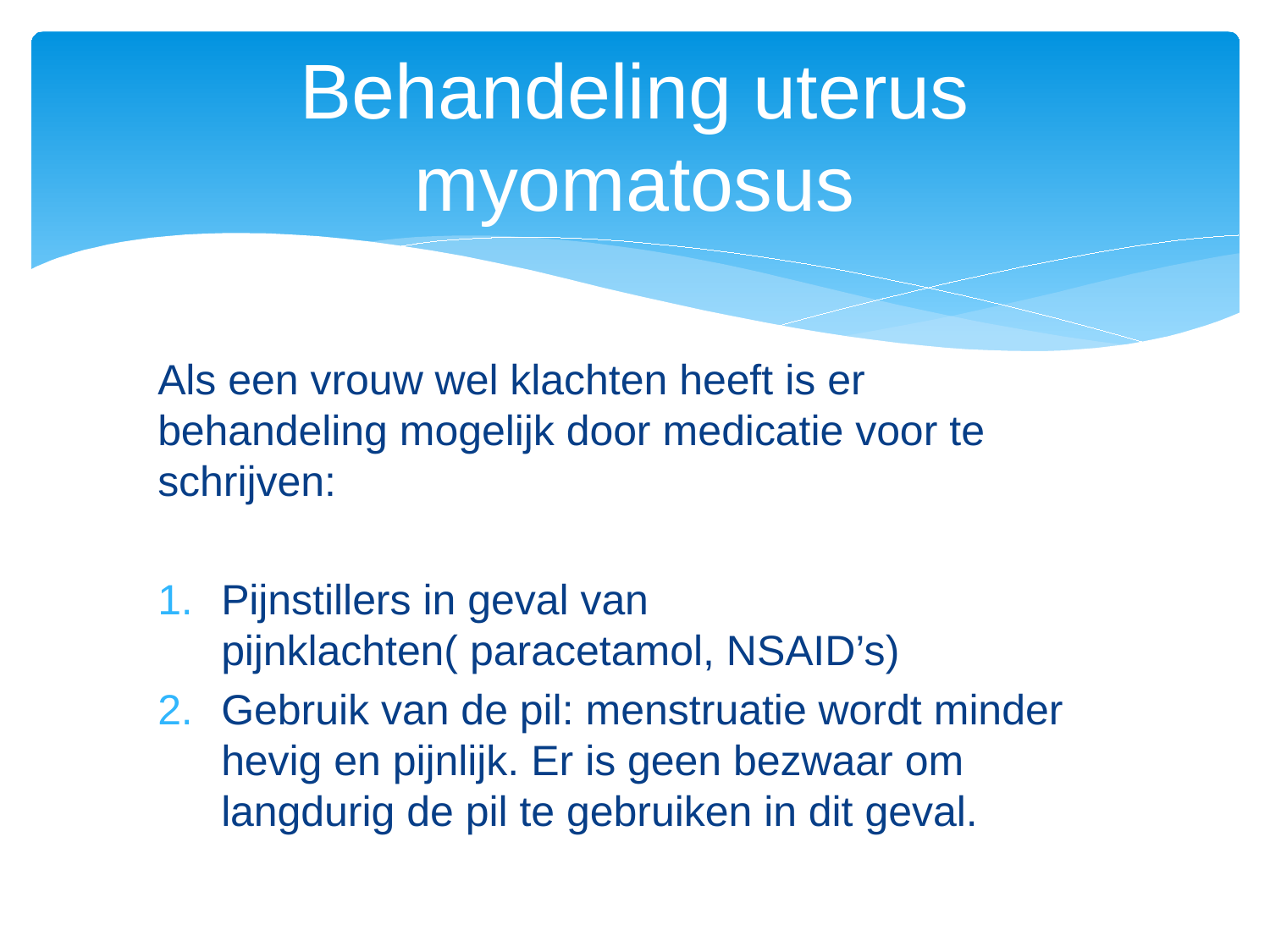

# Behandeling uterus myomatosus
Als een vrouw wel klachten heeft is er behandeling mogelijk door medicatie voor te schrijven:

Pijnstillers in geval van pijnklachten( paracetamol, NSAID’s)
Gebruik van de pil: menstruatie wordt minder hevig en pijnlijk. Er is geen bezwaar om langdurig de pil te gebruiken in dit geval.